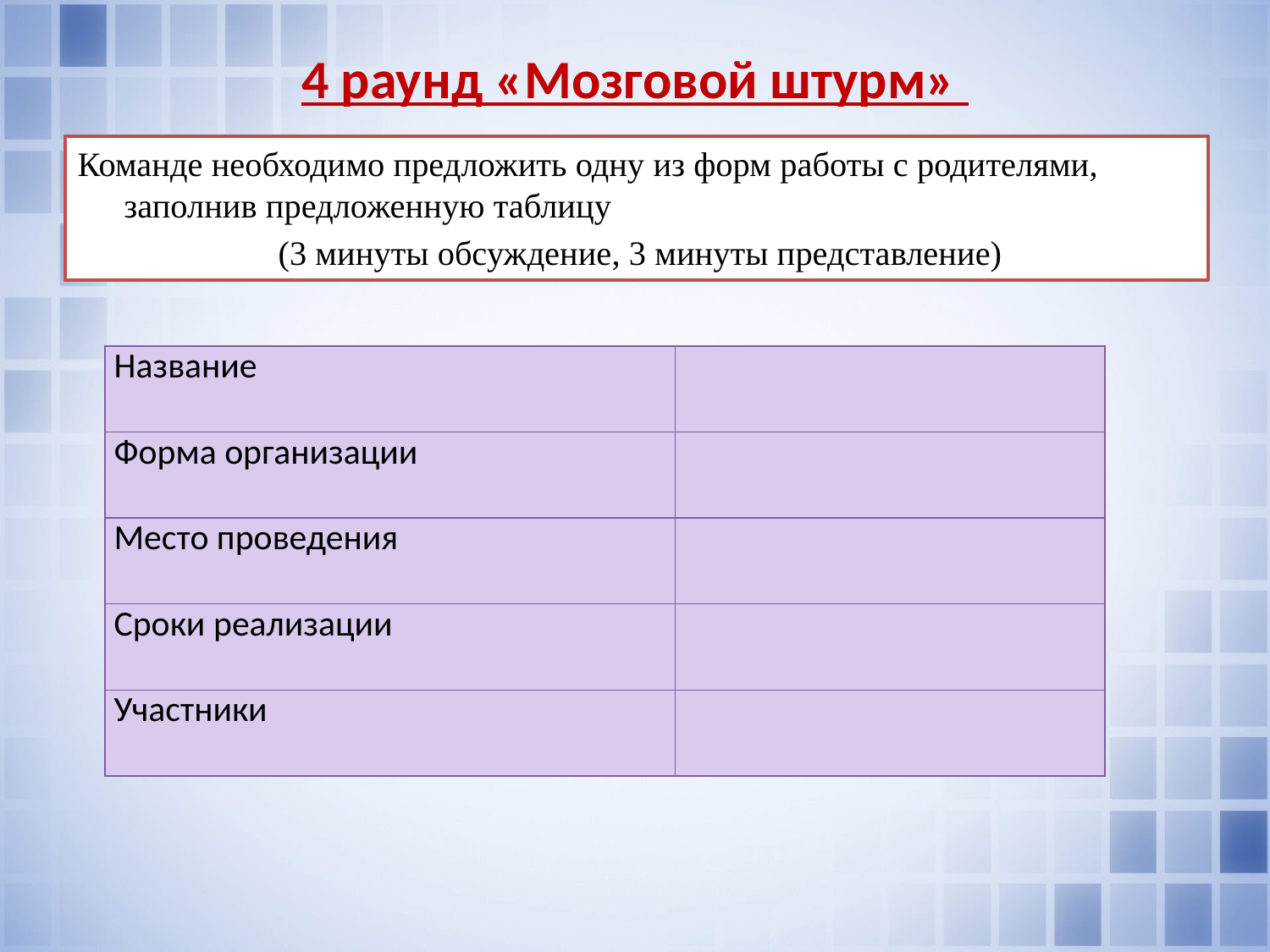

# 4 раунд «Мозговой штурм»
Команде необходимо предложить одну из форм работы с родителями, заполнив предложенную таблицу
 (3 минуты обсуждение, 3 минуты представление)
| Название |  |
| --- | --- |
| Форма организации |  |
| Место проведения |  |
| Сроки реализации |  |
| Участники |  |